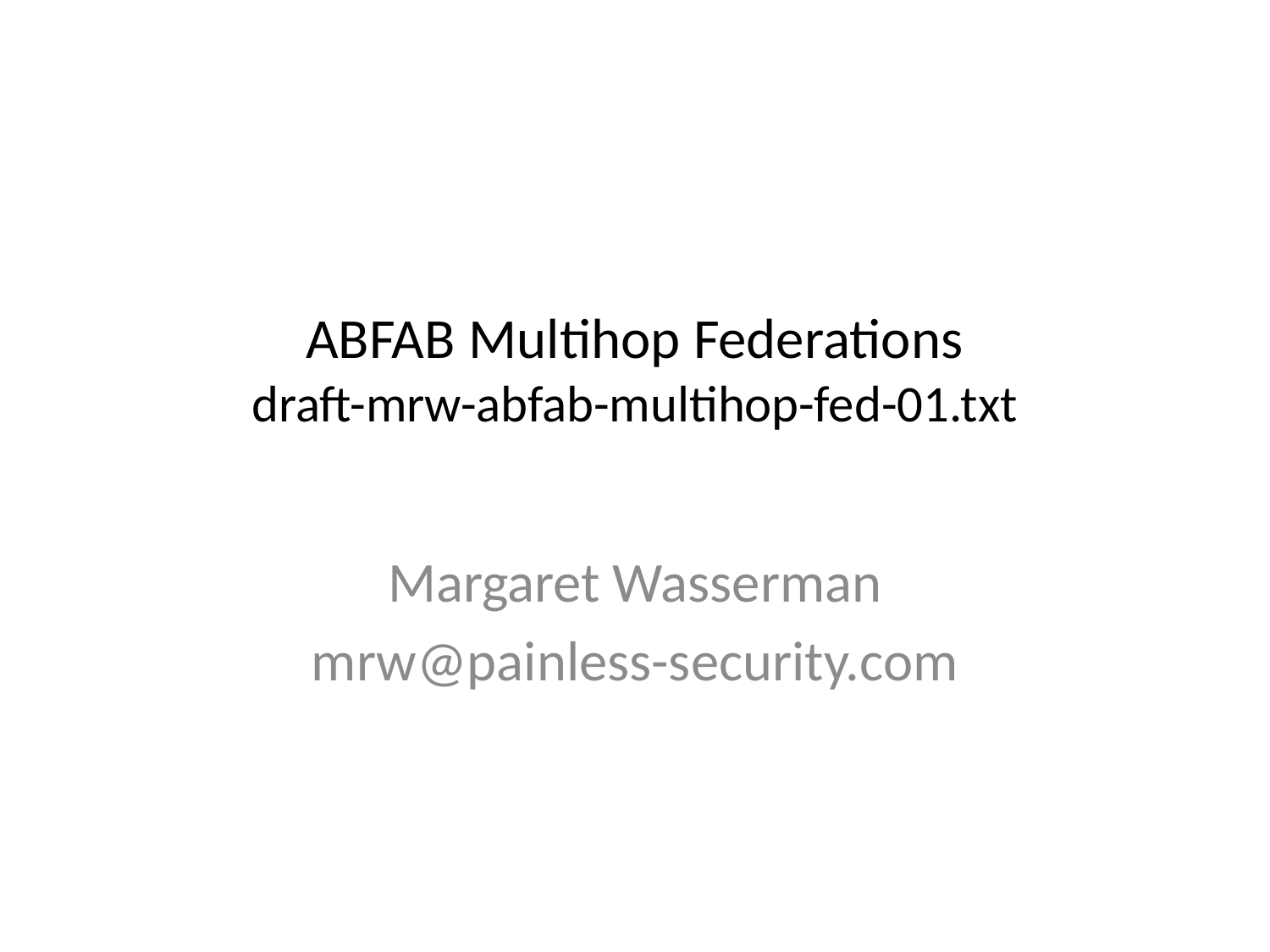

# ABFAB Multihop Federations draft-mrw-abfab-multihop-fed-01.txt
Margaret Wasserman
mrw@painless-security.com